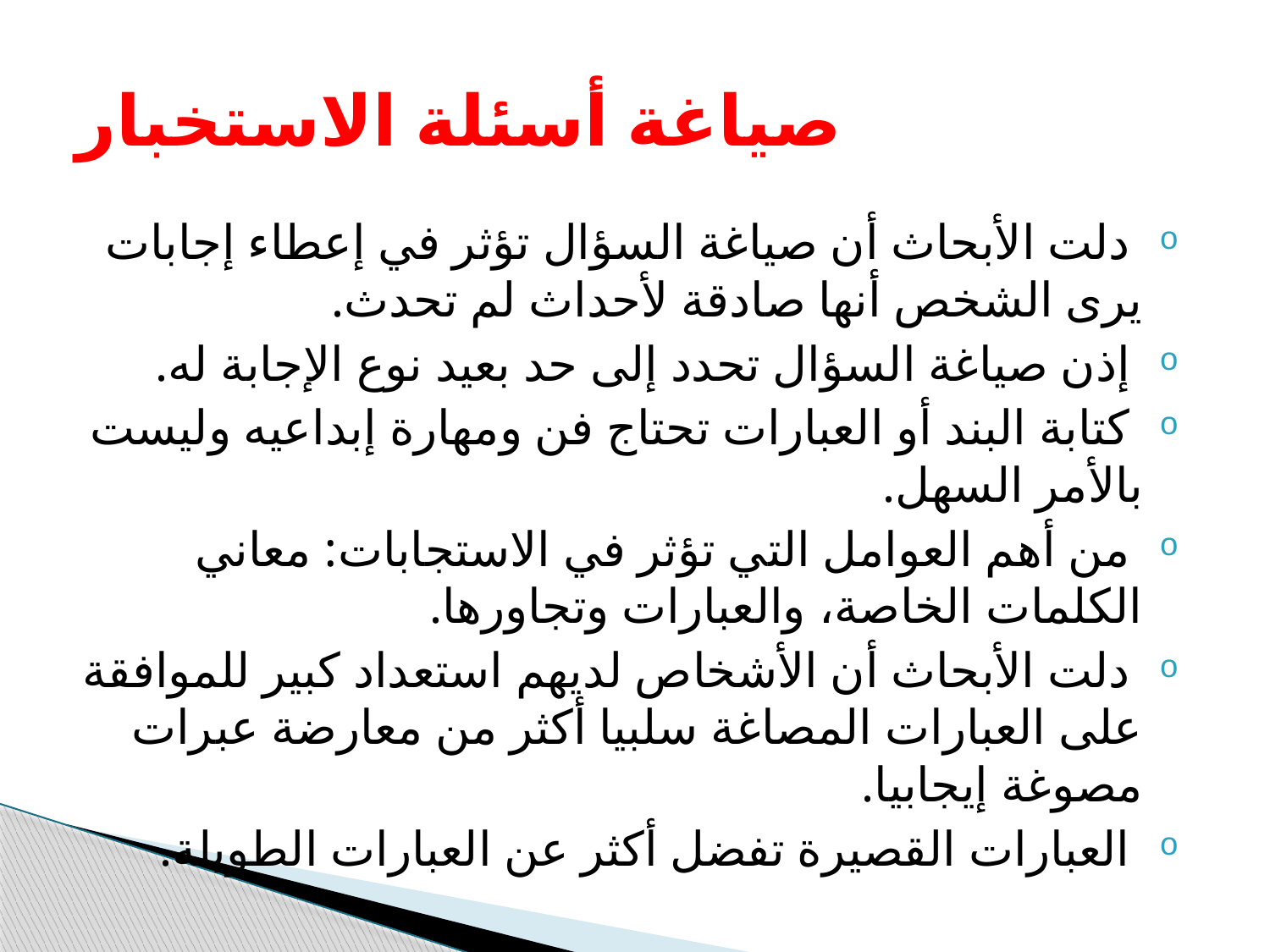

# صياغة أسئلة الاستخبار
 دلت الأبحاث أن صياغة السؤال تؤثر في إعطاء إجابات يرى الشخص أنها صادقة لأحداث لم تحدث.
 إذن صياغة السؤال تحدد إلى حد بعيد نوع الإجابة له.
 كتابة البند أو العبارات تحتاج فن ومهارة إبداعيه وليست بالأمر السهل.
 من أهم العوامل التي تؤثر في الاستجابات: معاني الكلمات الخاصة، والعبارات وتجاورها.
 دلت الأبحاث أن الأشخاص لديهم استعداد كبير للموافقة على العبارات المصاغة سلبيا أكثر من معارضة عبرات مصوغة إيجابيا.
 العبارات القصيرة تفضل أكثر عن العبارات الطويلة.